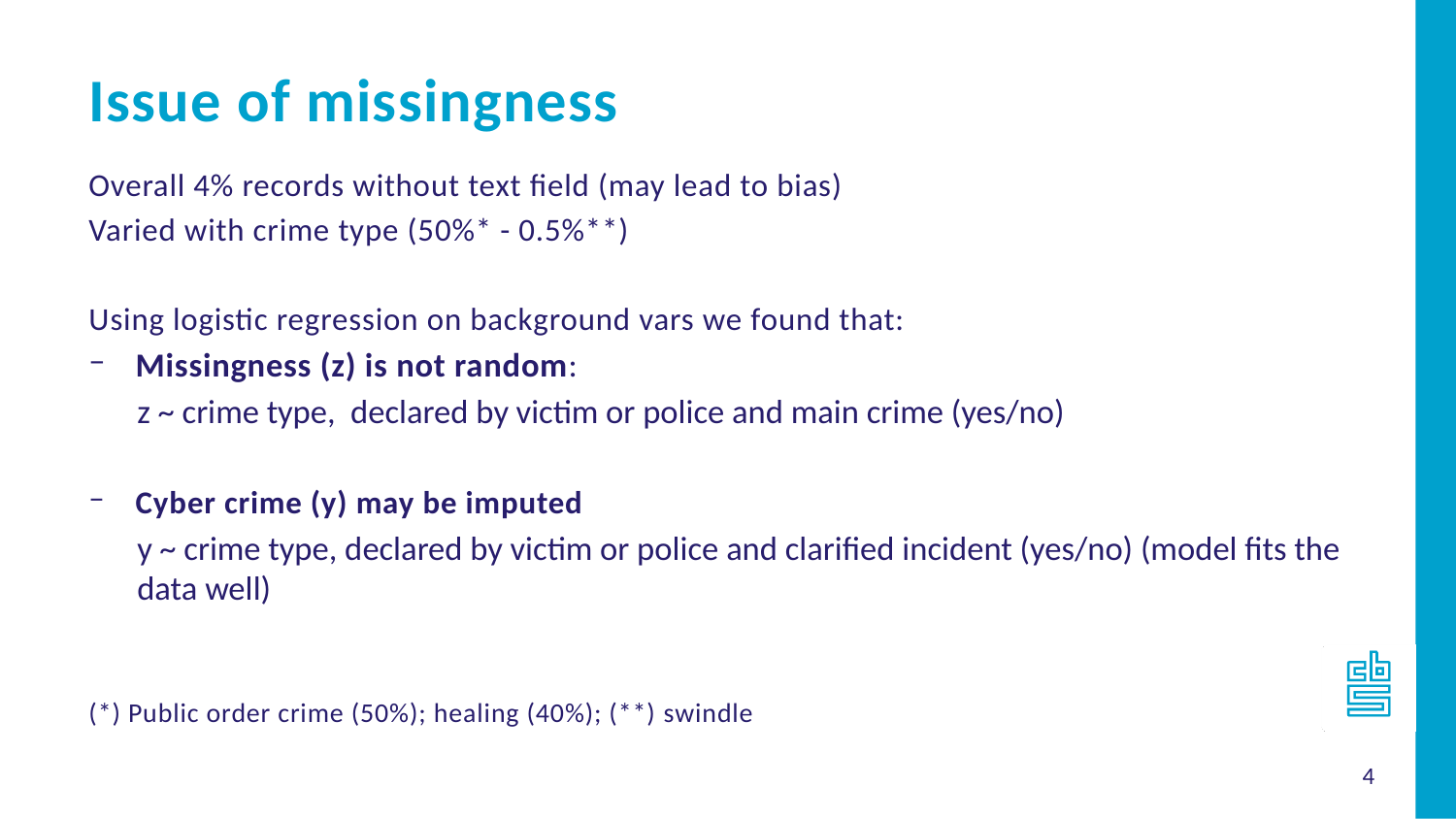

Issue of missingness
Overall 4% records without text field (may lead to bias)
Varied with crime type (50%* - 0.5%**)

Using logistic regression on background vars we found that:
Missingness (z) is not random:
z ~ crime type,  declared by victim or police and main crime (yes/no)

Cyber crime (y) may be imputed
y ~ crime type, declared by victim or police and clarified incident (yes/no) (model fits the data well)

(*) Public order crime (50%); healing (40%); (**) swindle

4